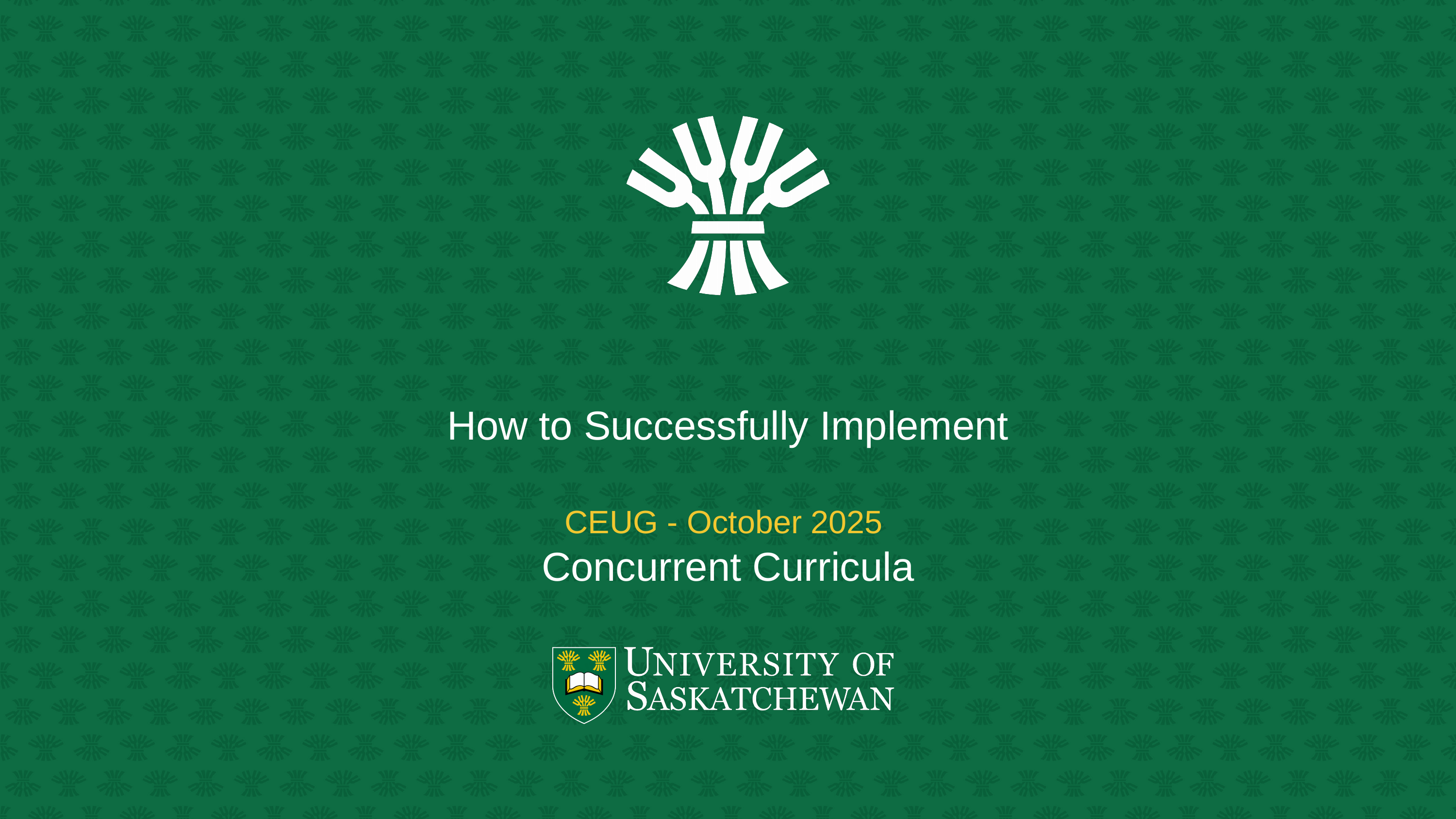

How to Successfully Implement Concurrent Curricula
CEUG - October 2025